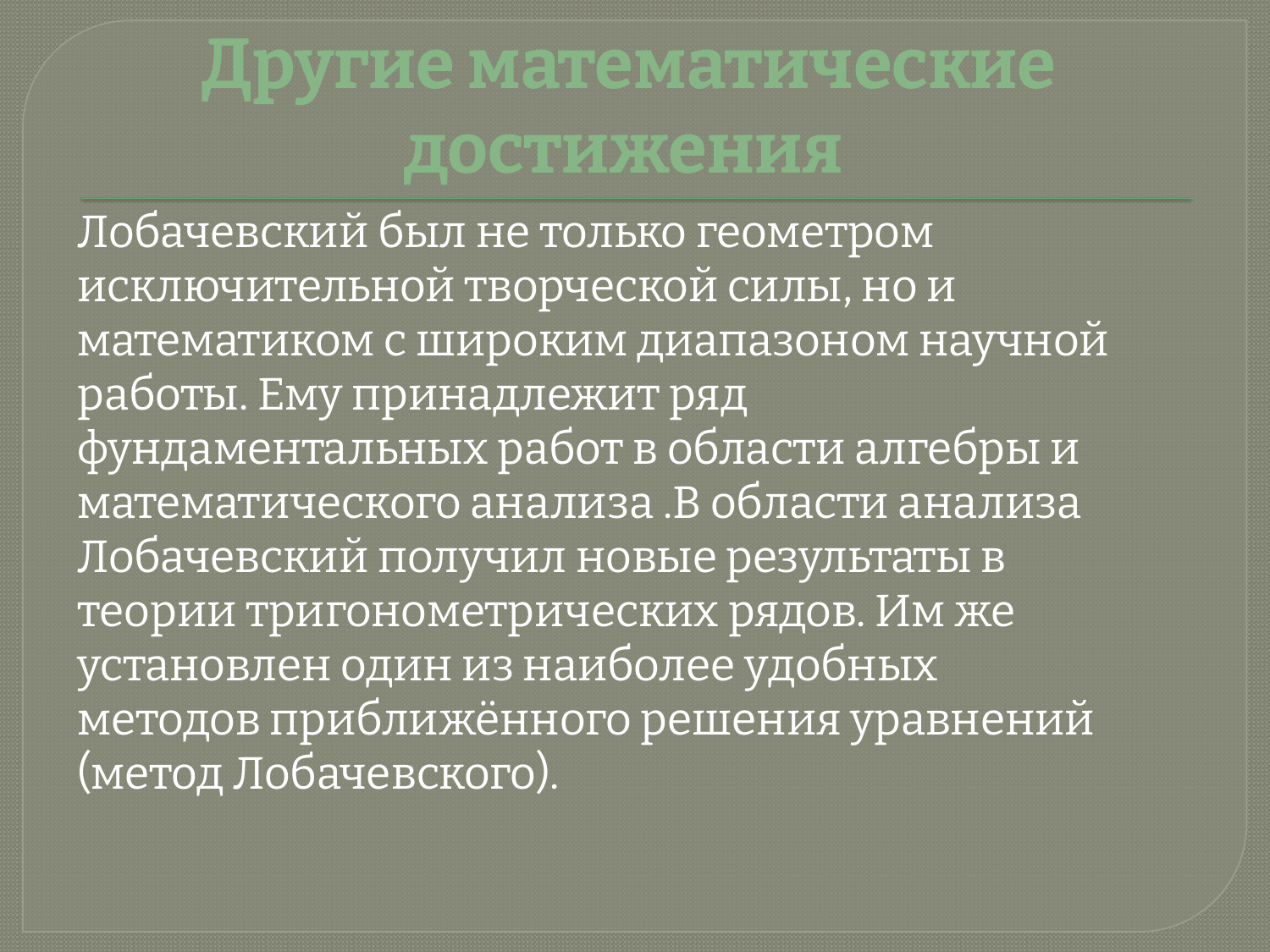

# Другие математические достижения
Лобачевский был не только геометром исключительной творческой силы, но и математиком с широким диапазоном научной работы. Ему принадлежит ряд фундаментальных работ в области алгебры и математического анализа .В области анализа Лобачевский получил новые результаты в теории тригонометрических рядов. Им же установлен один из наиболее удобных методов приближённого решения уравнений (метод Лобачевского).